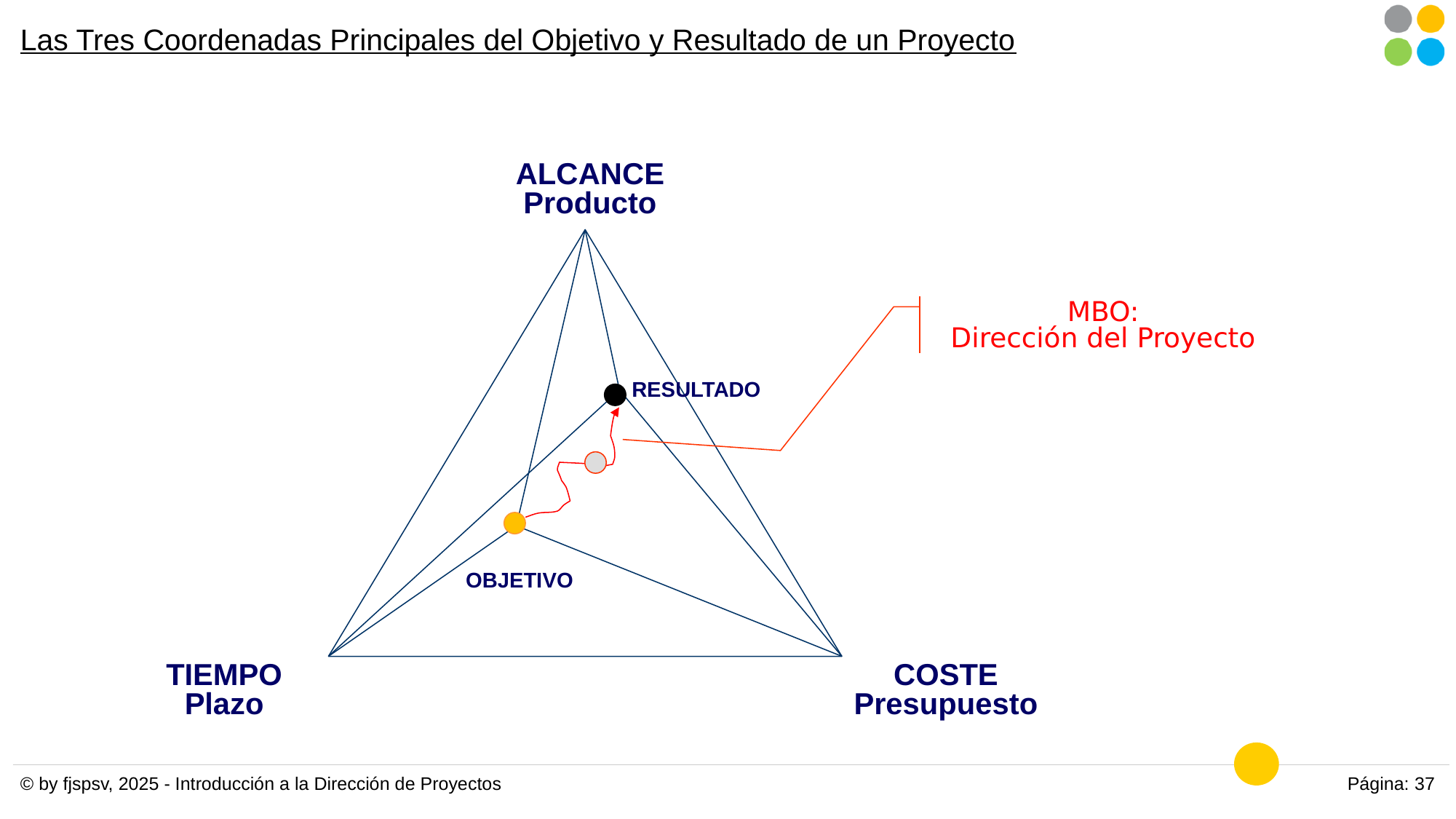

# Las Tres Coordenadas Principales del Objetivo y Resultado de un Proyecto
ALCANCE
Producto

MBO:
Dirección del Proyecto
RESULTADO

OBJETIVO
TIEMPO
Plazo
COSTE
Presupuesto
© by fjspsv, 2025 - Introducción a la Dirección de Proyectos
Página: 37